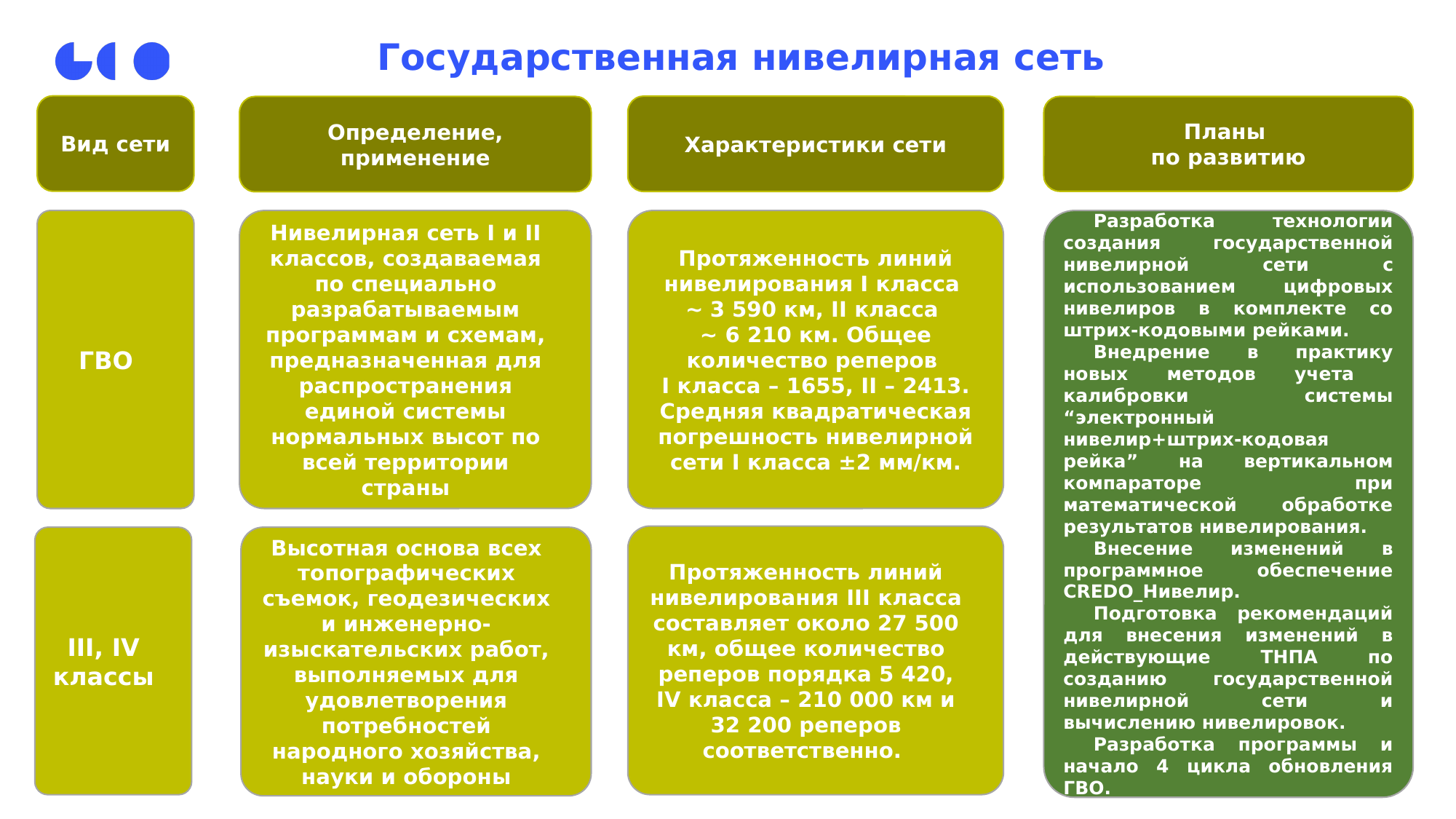

# Государственная нивелирная сеть
Вид сети
Характеристики сети
Определение, применение
Планы
по развитию
ГВО
Нивелирная сеть I и II классов, создаваемая по специально разрабатываемым программам и схемам, предназначенная для распространения единой системы нормальных высот по всей территории страны
Протяженность линий нивелирования I класса
~ 3 590 км, II класса
~ 6 210 км. Общее количество реперов
I класса – 1655, II – 2413.
Средняя квадратическая погрешность нивелирной сети I класса ±2 мм/км.
Разработка технологии создания государственной нивелирной сети c использованием цифровых нивелиров в комплекте со штрих-кодовыми рейками.
Внедрение в практику новых методов учета  калибровки системы “электронный нивелир+штрих-кодовая рейка” на вертикальном компараторе при математической обработке результатов нивелирования.
Внесение изменений в программное обеспечение CREDO_Нивелир.
Подготовка рекомендаций для внесения изменений в действующие ТНПА по созданию государственной нивелирной сети и вычислению нивелировок.
Разработка программы и начало 4 цикла обновления ГВО.
Протяженность линий нивелирования III класса составляет около 27 500 км, общее количество реперов порядка 5 420, IV класса – 210 000 км и 32 200 реперов соответственно.
III, IV классы
Высотная основа всех топографических съемок, геодезических и инженерно-изыскательских работ, выполняемых для удовлетворения потребностей народного хозяйства, науки и обороны